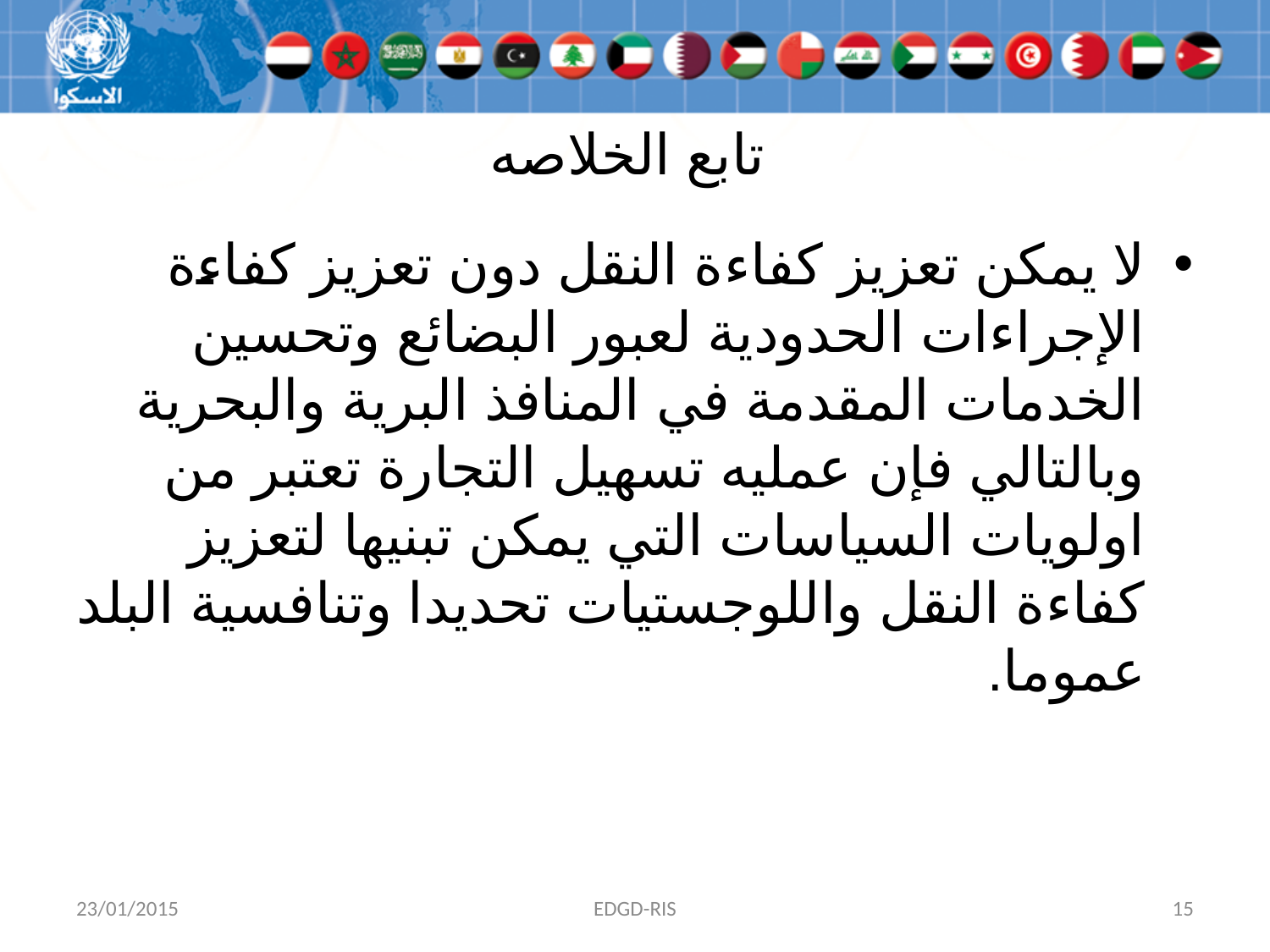

# تابع الخلاصه
لا يمكن تعزيز كفاءة النقل دون تعزيز كفاءة الإجراءات الحدودية لعبور البضائع وتحسين الخدمات المقدمة في المنافذ البرية والبحرية وبالتالي فإن عمليه تسهيل التجارة تعتبر من اولويات السياسات التي يمكن تبنيها لتعزيز كفاءة النقل واللوجستيات تحديدا وتنافسية البلد عموما.
23/01/2015
EDGD-RIS
15